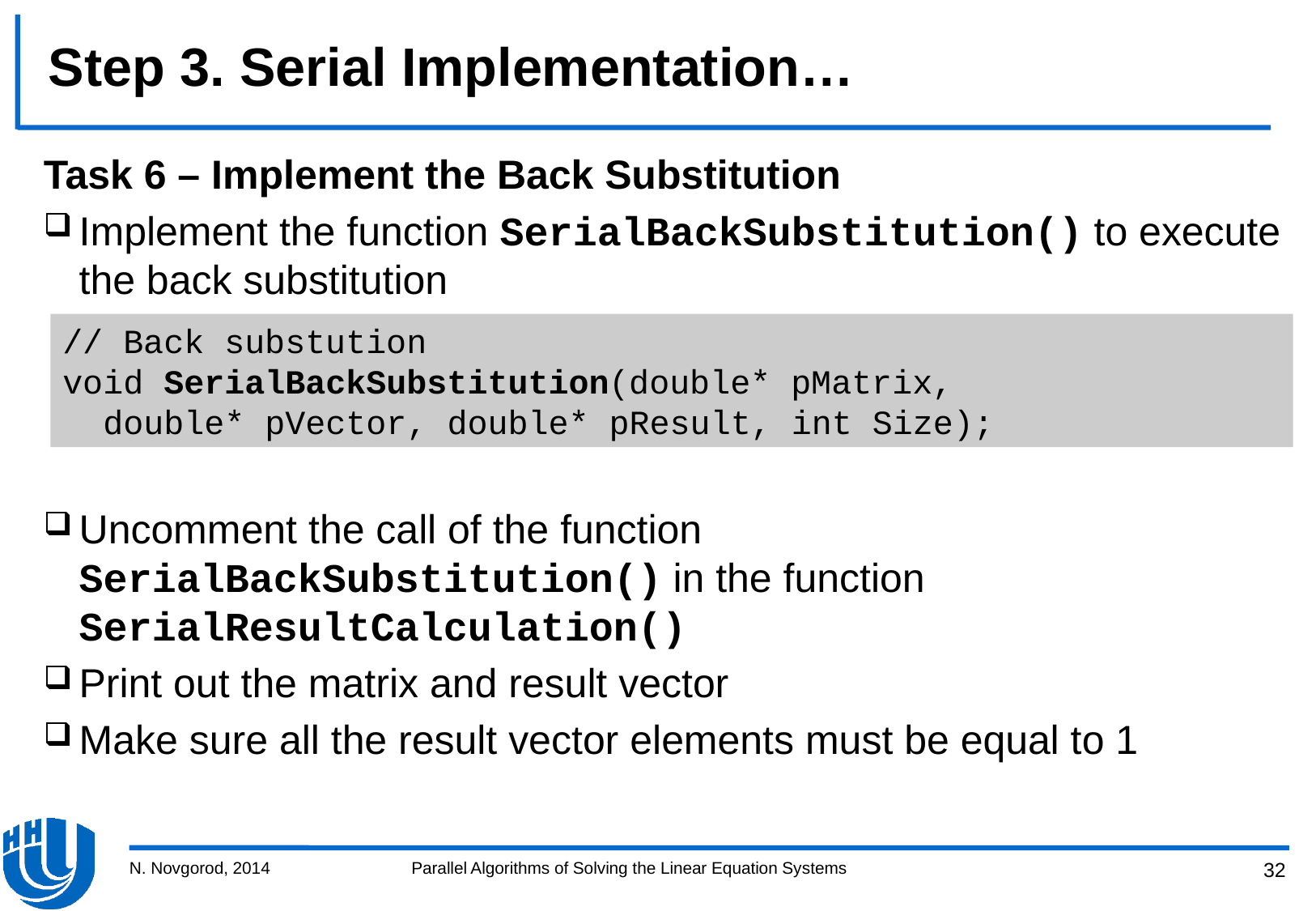

# Step 3. Serial Implementation…
Task 6 – Implement the Back Substitution
Implement the function SerialBackSubstitution() to execute the back substitution

Uncomment the call of the function SerialBackSubstitution() in the function SerialResultCalculation()
Print out the matrix and result vector
Make sure all the result vector elements must be equal to 1
// Back substution
void SerialBackSubstitution(double* pMatrix,
  double* pVector, double* pResult, int Size);
N. Novgorod, 2014
Parallel Algorithms of Solving the Linear Equation Systems
32